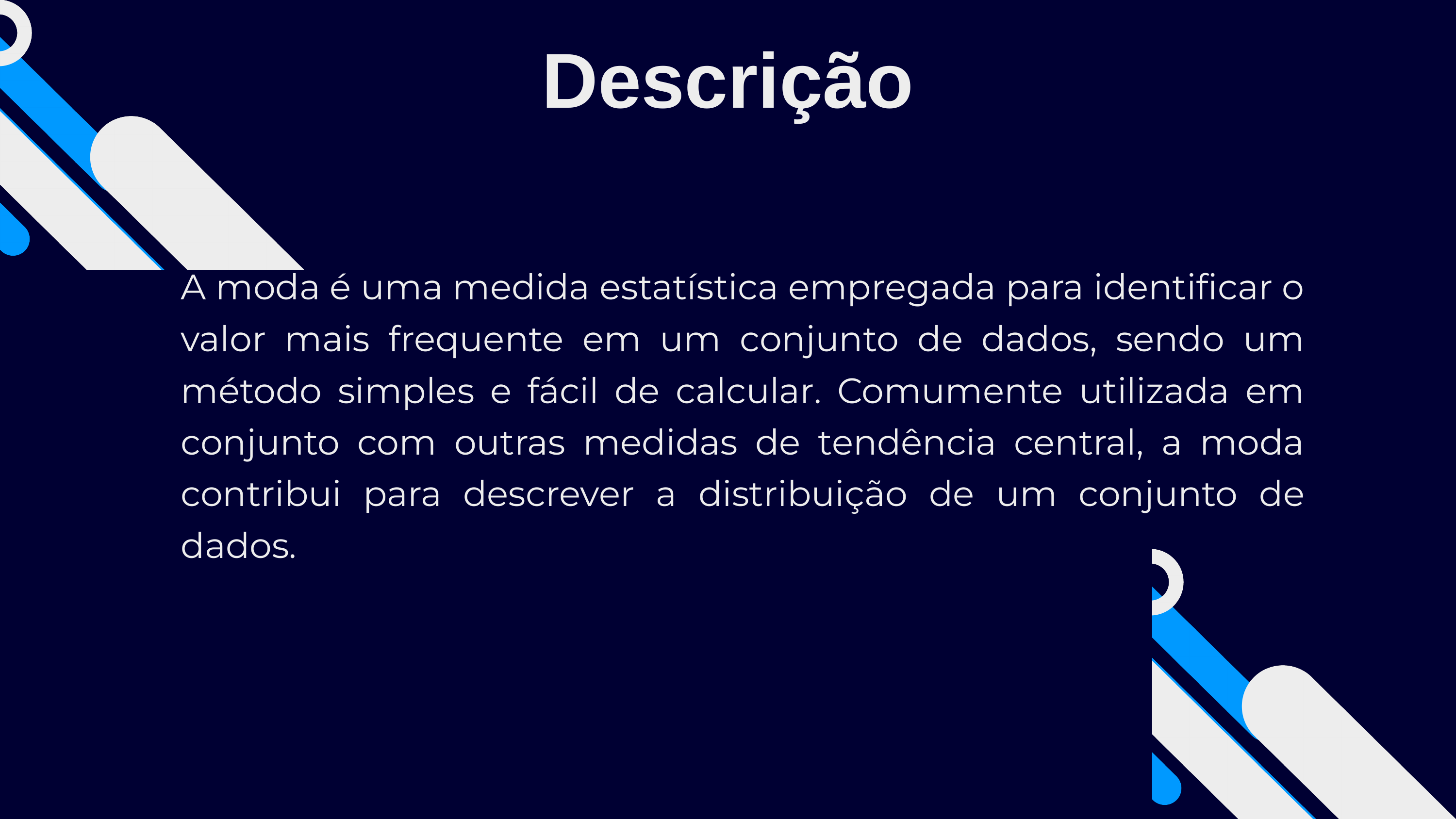

Descrição
A moda é uma medida estatística empregada para identificar o valor mais frequente em um conjunto de dados, sendo um método simples e fácil de calcular. Comumente utilizada em conjunto com outras medidas de tendência central, a moda contribui para descrever a distribuição de um conjunto de dados.